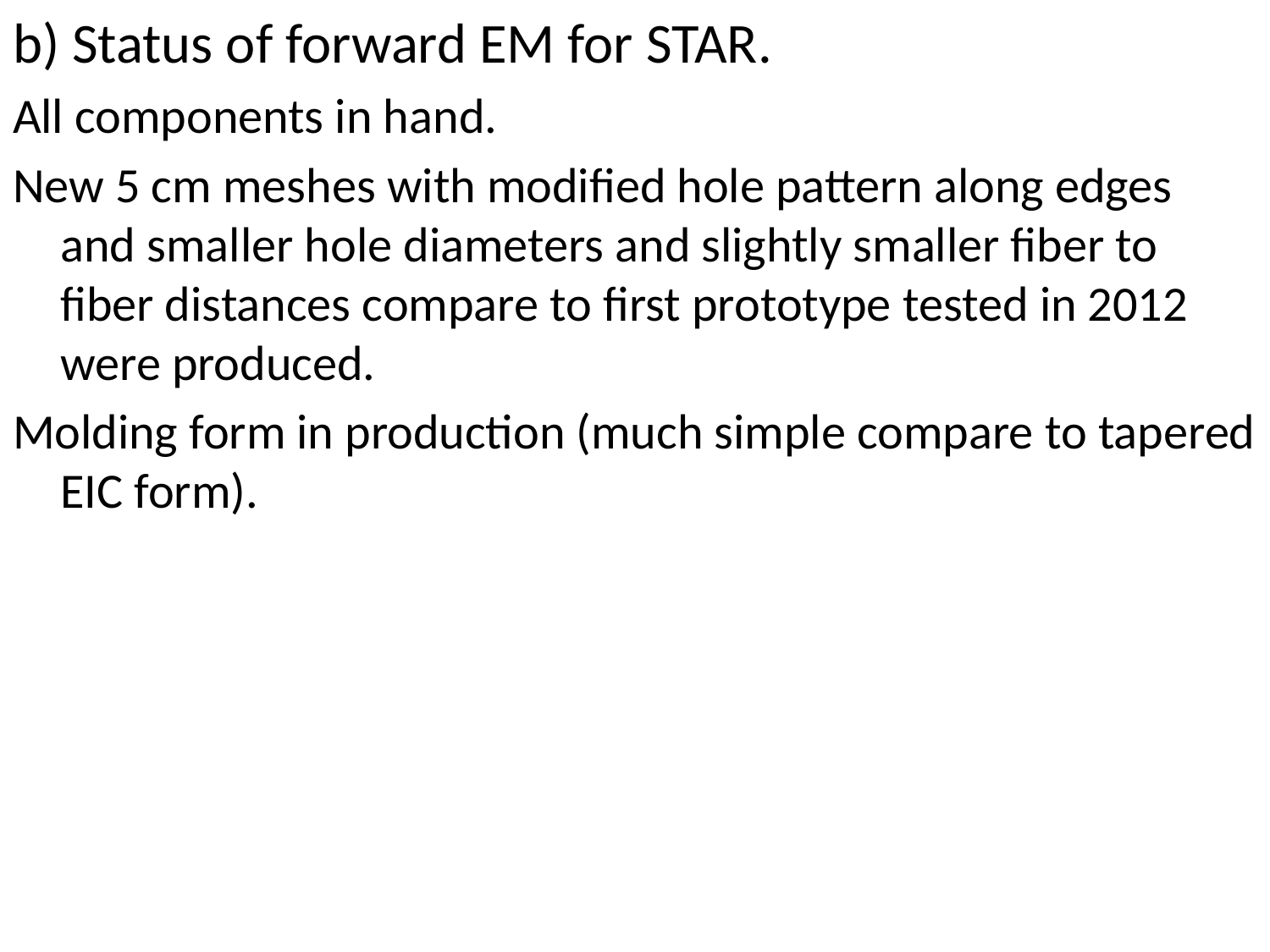

b) Status of forward EM for STAR.
All components in hand.
New 5 cm meshes with modified hole pattern along edges and smaller hole diameters and slightly smaller fiber to fiber distances compare to first prototype tested in 2012 were produced.
Molding form in production (much simple compare to tapered EIC form).